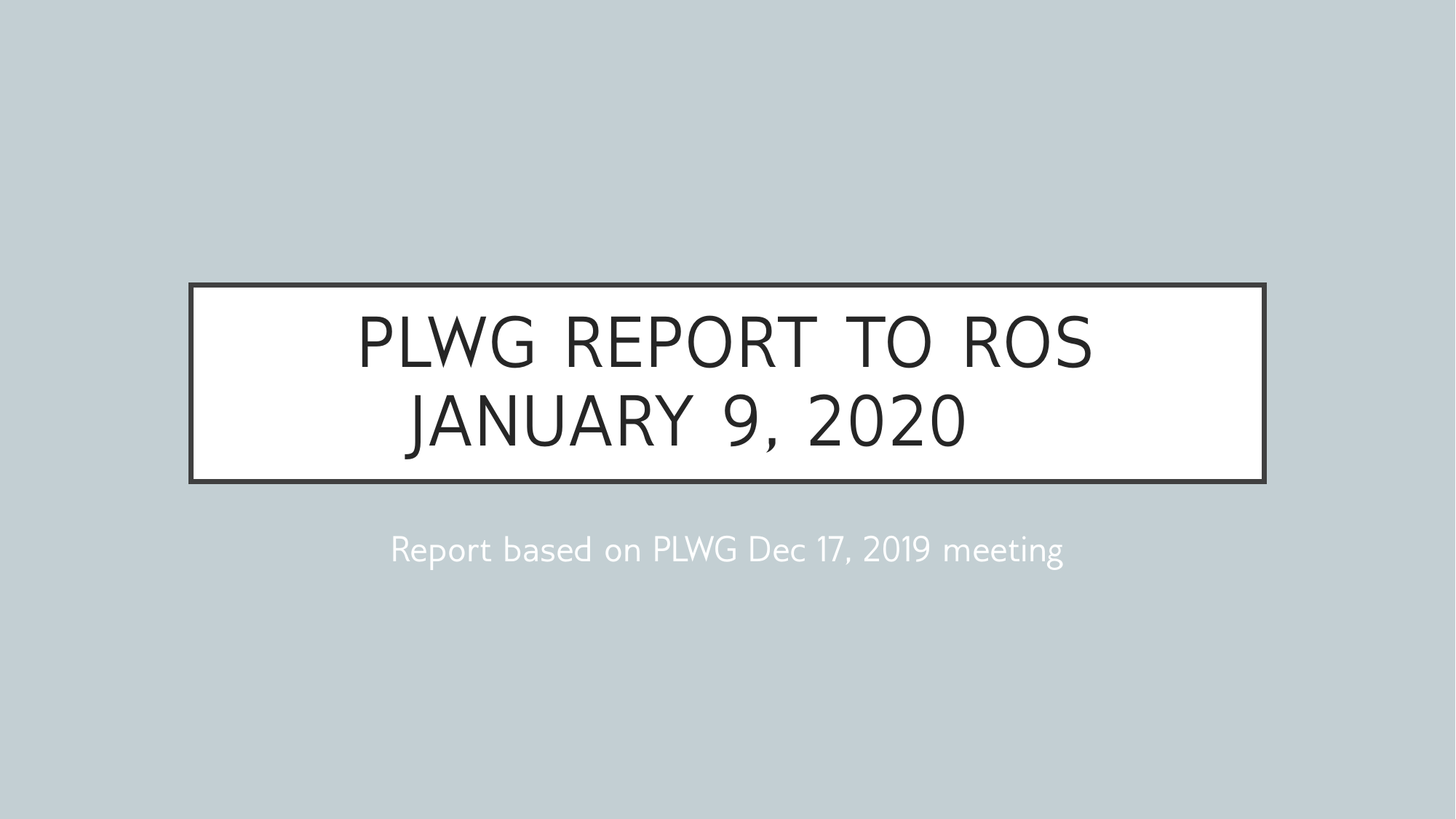

# PLWG report to ROS January 9, 2020
Report based on PLWG Dec 17, 2019 meeting